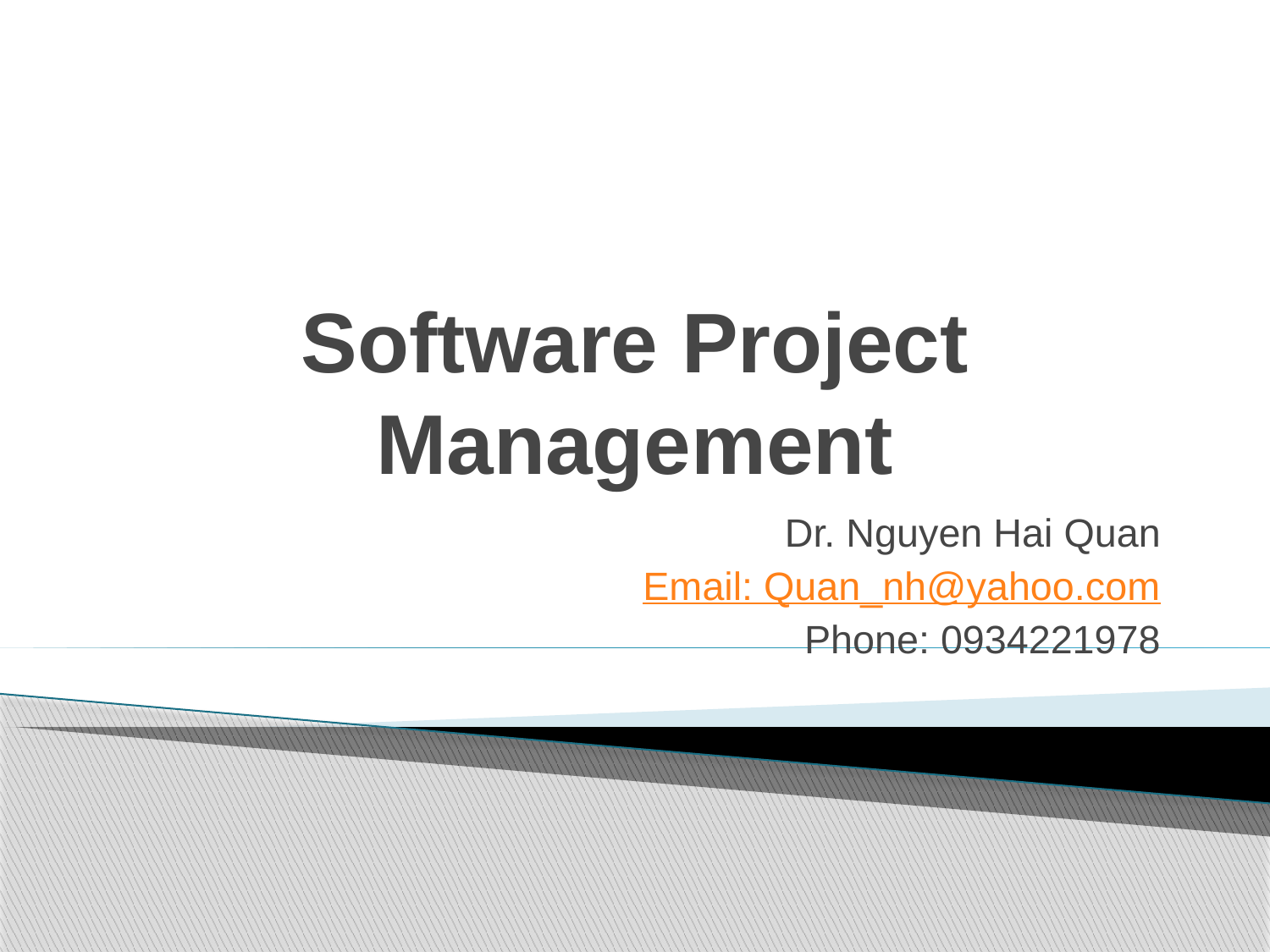

# Software Project Management
Dr. Nguyen Hai Quan
Email: Quan_nh@yahoo.com
Phone: 0934221978